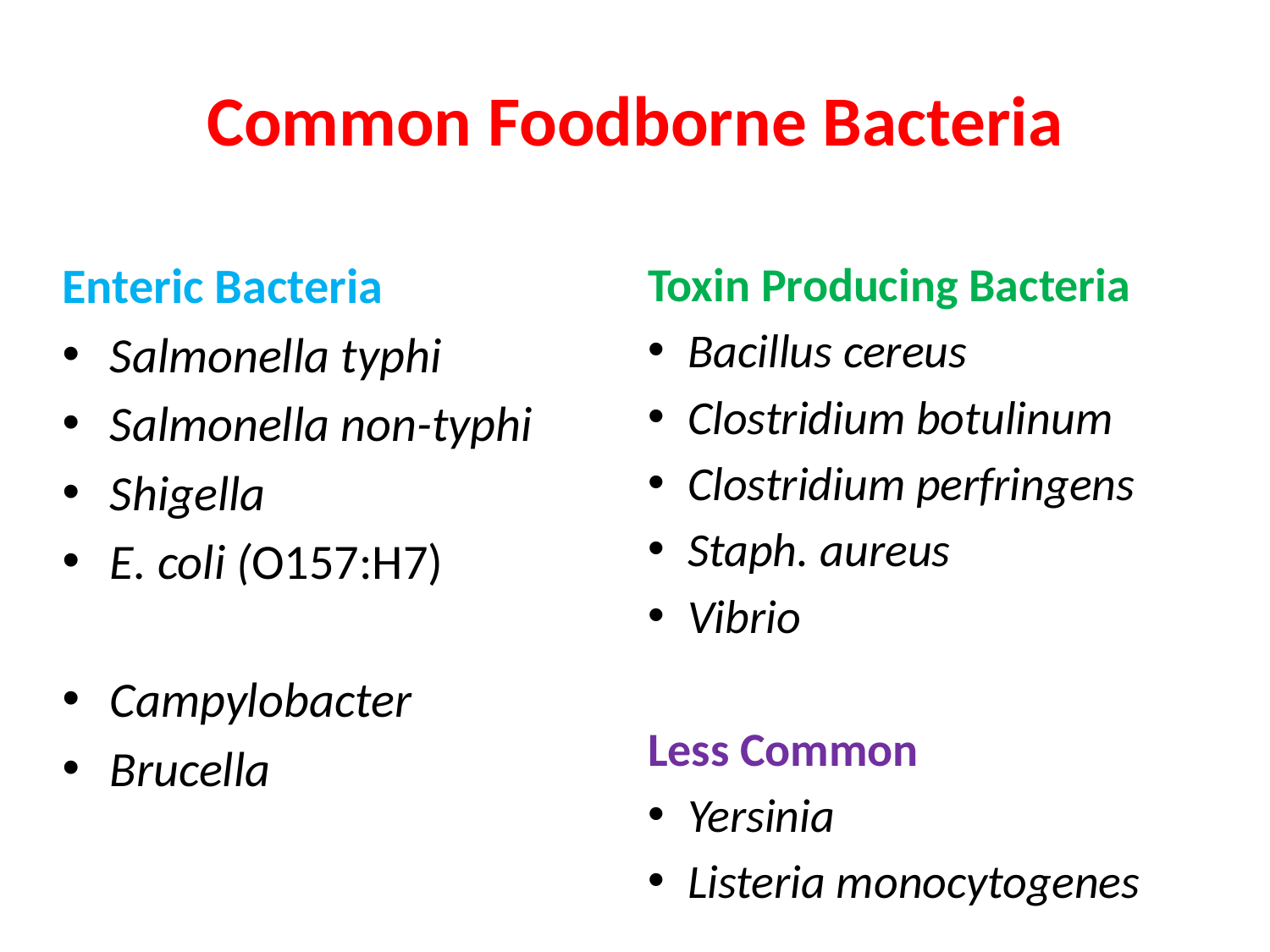

# Common Foodborne Bacteria
Enteric Bacteria
Salmonella typhi
Salmonella non-typhi
Shigella
E. coli (O157:H7)

Campylobacter
Brucella
Toxin Producing Bacteria
Bacillus cereus
Clostridium botulinum
Clostridium perfringens
Staph. aureus
Vibrio

Less Common
Yersinia
Listeria monocytogenes